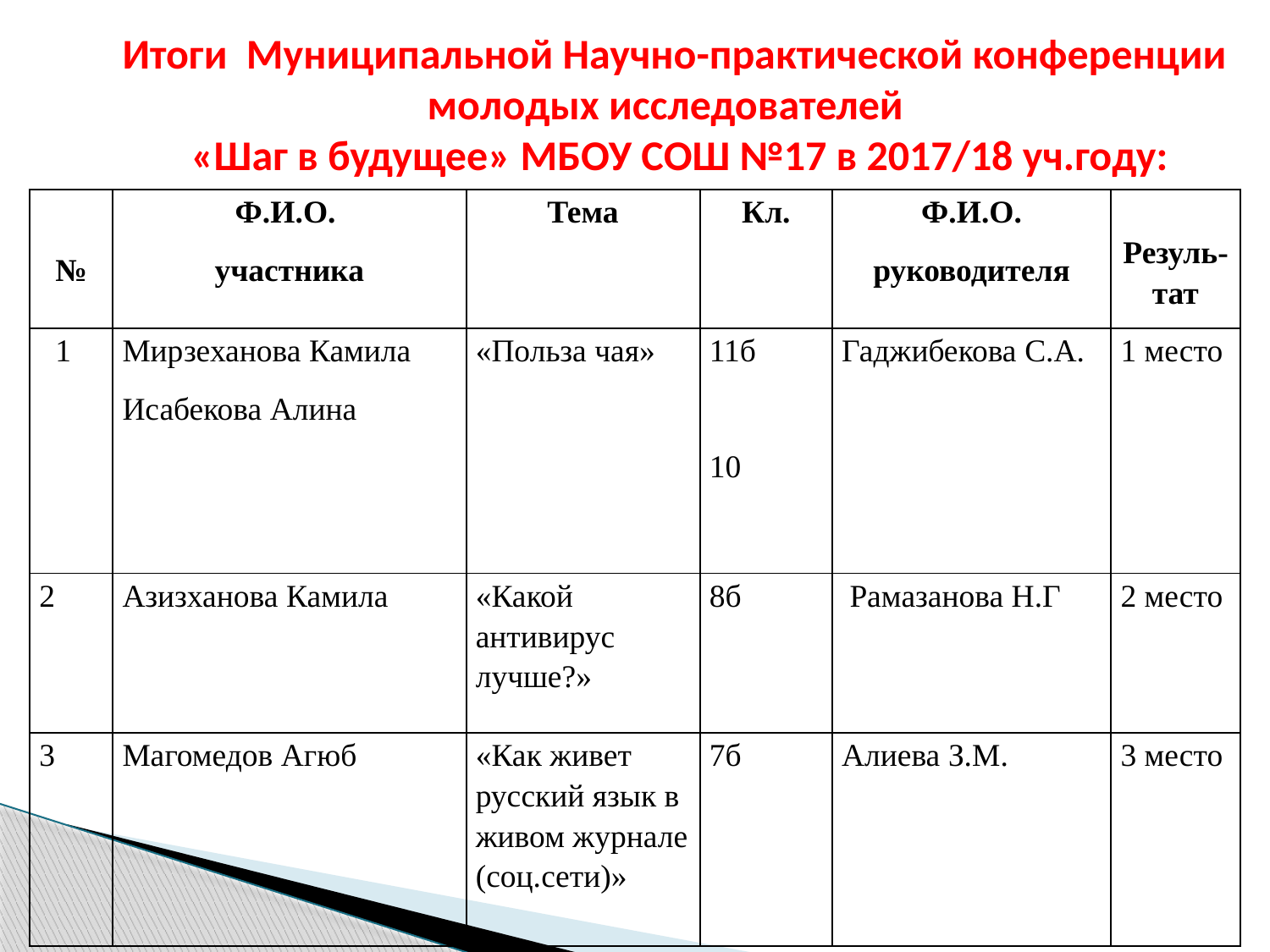

Итоги  Муниципальной Научно-практической конференции молодых исследователей
 «Шаг в будущее» МБОУ СОШ №17 в 2017/18 уч.году:
| № | Ф.И.О. участника | Тема | Кл. | Ф.И.О. руководителя | Резуль-тат |
| --- | --- | --- | --- | --- | --- |
| 1 | Мирзеханова Камила Исабекова Алина | «Польза чая» | 11б   10 | Гаджибекова С.А. | 1 место |
| 2 | Азизханова Камила | «Какой антивирус лучше?» | 8б | Рамазанова Н.Г | 2 место |
| 3 | Магомедов Агюб | «Как живет русский язык в живом журнале (соц.сети)» | 7б | Алиева З.М. | 3 место |